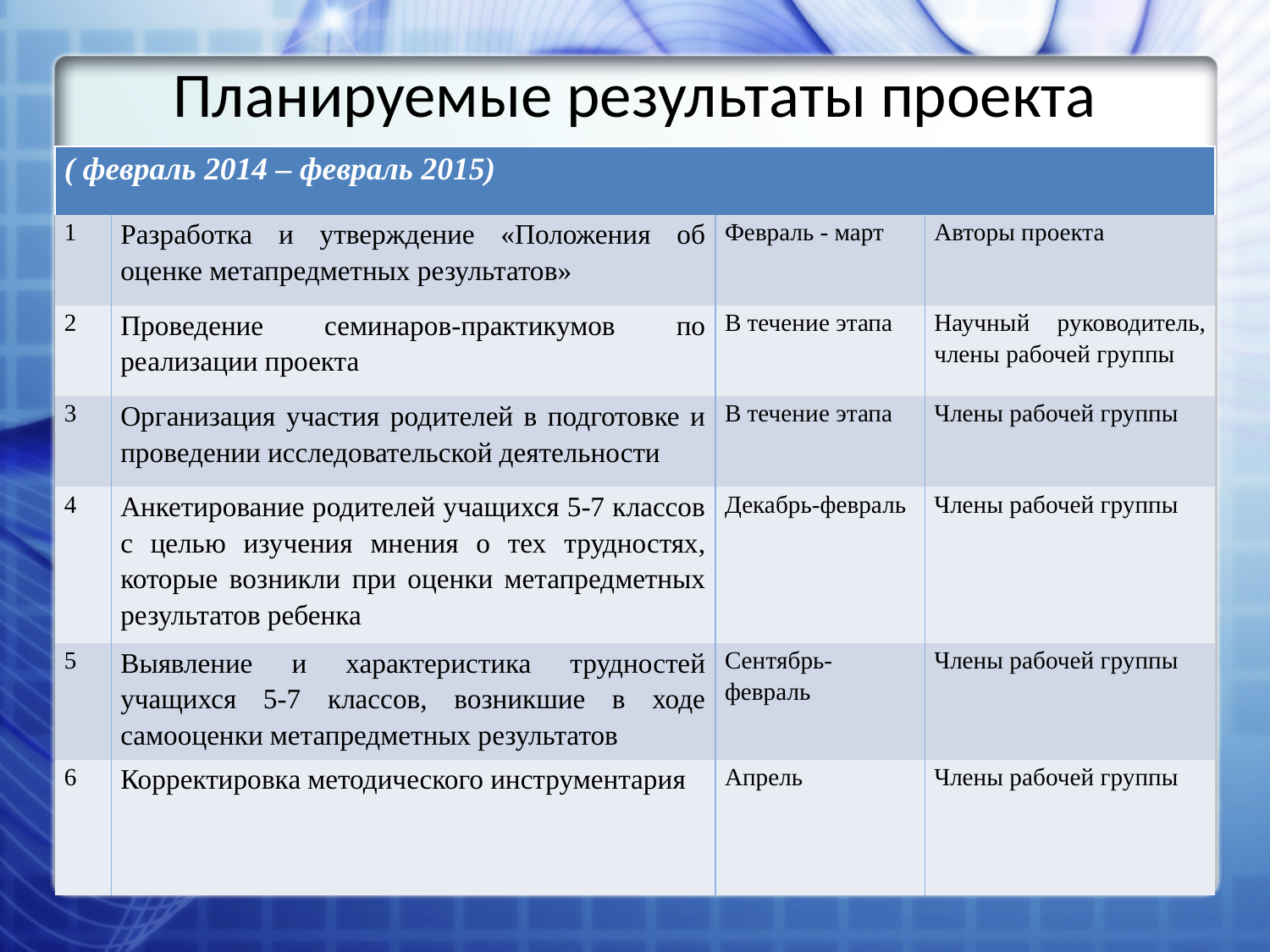

# Планируемые результаты проекта
| ( февраль 2014 – февраль 2015) |  |  |  |
| --- | --- | --- | --- |
| 1 | Разработка и утверждение «Положения об оценке метапредметных результатов» | Февраль - март | Авторы проекта |
| 2 | Проведение семинаров-практикумов по реализации проекта | В течение этапа | Научный руководитель, члены рабочей группы |
| 3 | Организация участия родителей в подготовке и проведении исследовательской деятельности | В течение этапа | Члены рабочей группы |
| 4 | Анкетирование родителей учащихся 5-7 классов с целью изучения мнения о тех трудностях, которые возникли при оценки метапредметных результатов ребенка | Декабрь-февраль | Члены рабочей группы |
| 5 | Выявление и характеристика трудностей учащихся 5-7 классов, возникшие в ходе самооценки метапредметных результатов | Сентябрь- февраль | Члены рабочей группы |
| 6 | Корректировка методического инструментария | Апрель | Члены рабочей группы |